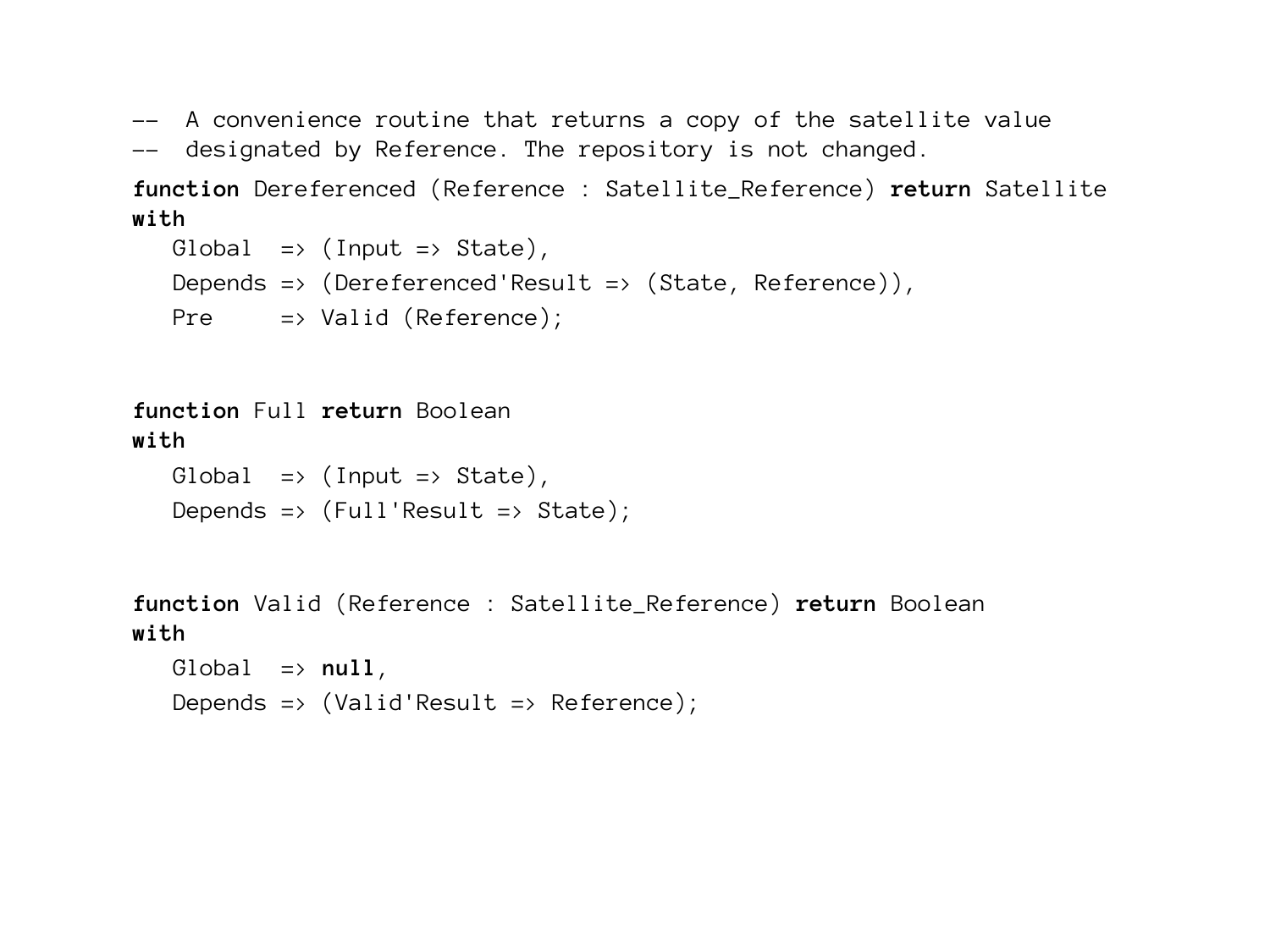

--  A convenience routine that returns a copy of the satellite value
   --  designated by Reference. The repository is not changed.
   function Dereferenced (Reference : Satellite_Reference) return Satellite
   with
      Global  => (Input => State),
      Depends => (Dereferenced'Result => (State, Reference)),
      Pre     => Valid (Reference);
   function Full return Boolean
   with
      Global  => (Input => State),
      Depends => (Full'Result => State);
   function Valid (Reference : Satellite_Reference) return Boolean
   with
      Global  => null,
      Depends => (Valid'Result => Reference);